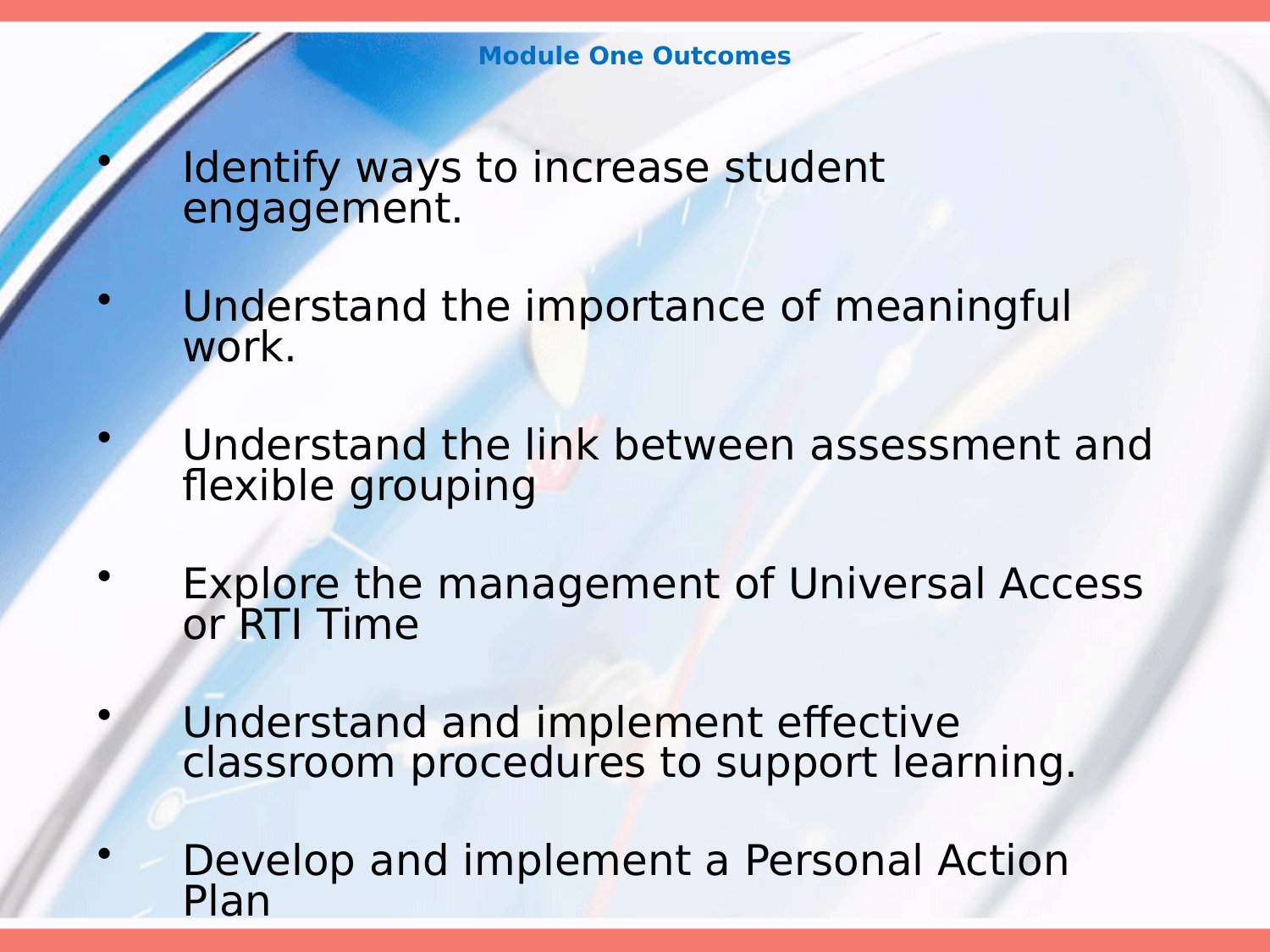

# Module One Outcomes

Identify ways to increase student engagement.

Understand the importance of meaningful work.

Understand the link between assessment and flexible grouping

Explore the management of Universal Access or RTI Time

Understand and implement effective classroom procedures to support learning.

Develop and implement a Personal Action Plan